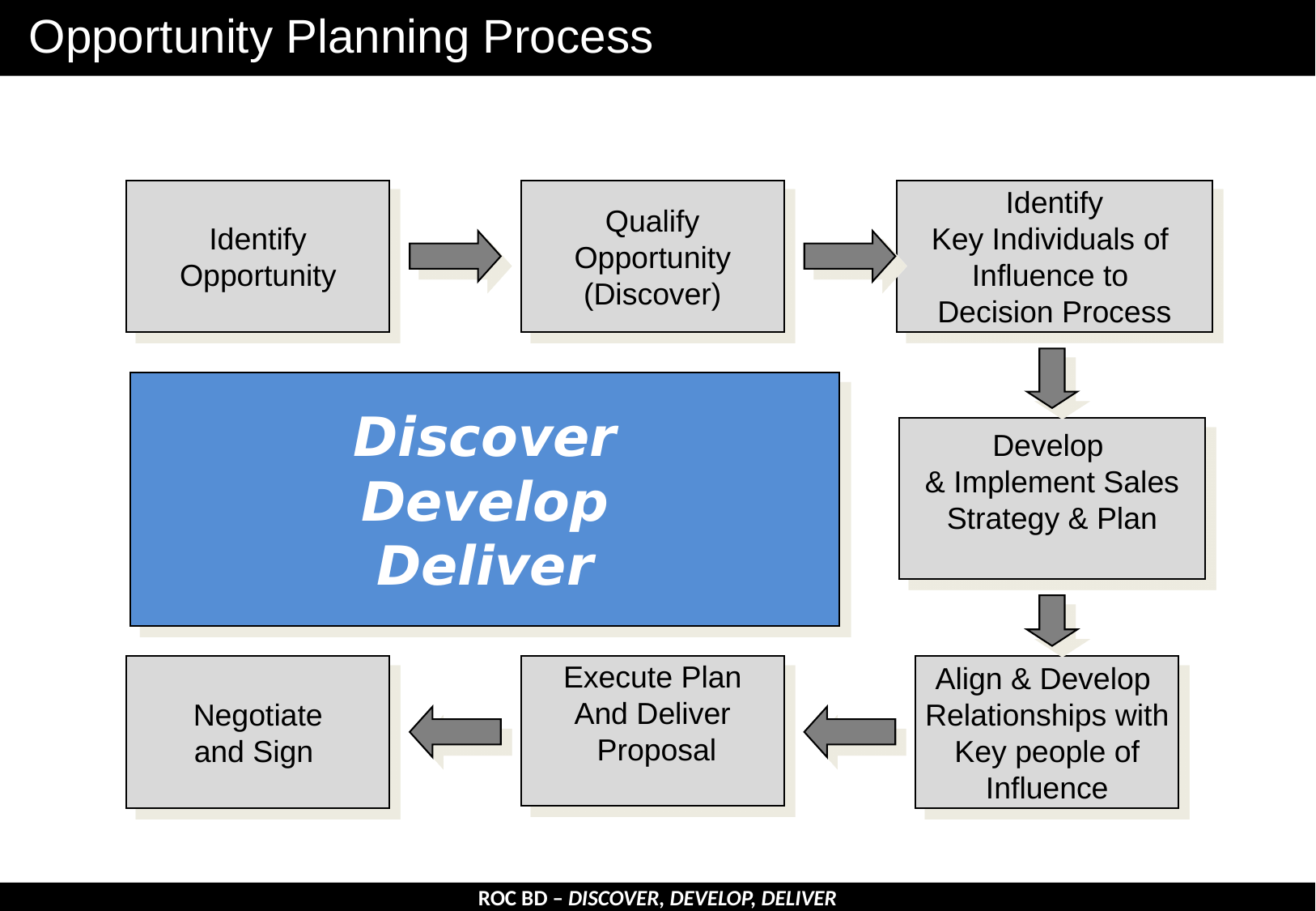

Opportunity Planning Process
Identify
Opportunity
Qualify
Opportunity
(Discover)
Identify
Key Individuals of
Influence to
Decision Process

Discover
Develop
Deliver

Develop
& Implement Sales
Strategy & Plan

Negotiate
and Sign
Execute Plan
And Deliver
 Proposal

Align & Develop
Relationships with
Key people of
Influence